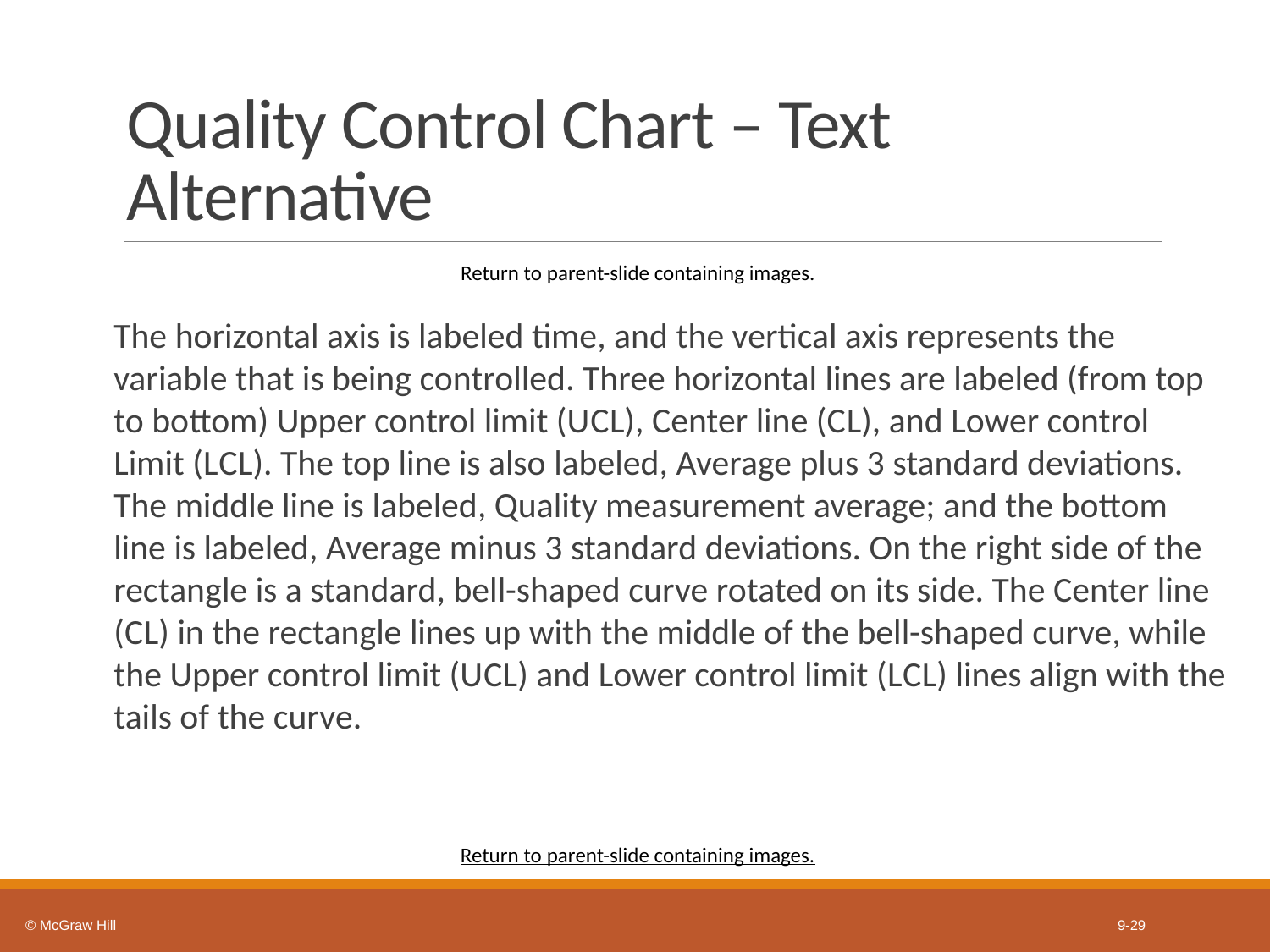

# Quality Control Chart – Text Alternative
Return to parent-slide containing images.
The horizontal axis is labeled time, and the vertical axis represents the variable that is being controlled. Three horizontal lines are labeled (from top to bottom) Upper control limit (U C L), Center line (C L), and Lower control Limit (L C L). The top line is also labeled, Average plus 3 standard deviations. The middle line is labeled, Quality measurement average; and the bottom line is labeled, Average minus 3 standard deviations. On the right side of the rectangle is a standard, bell-shaped curve rotated on its side. The Center line (C L) in the rectangle lines up with the middle of the bell-shaped curve, while the Upper control limit (U C L) and Lower control limit (L C L) lines align with the tails of the curve.
Return to parent-slide containing images.